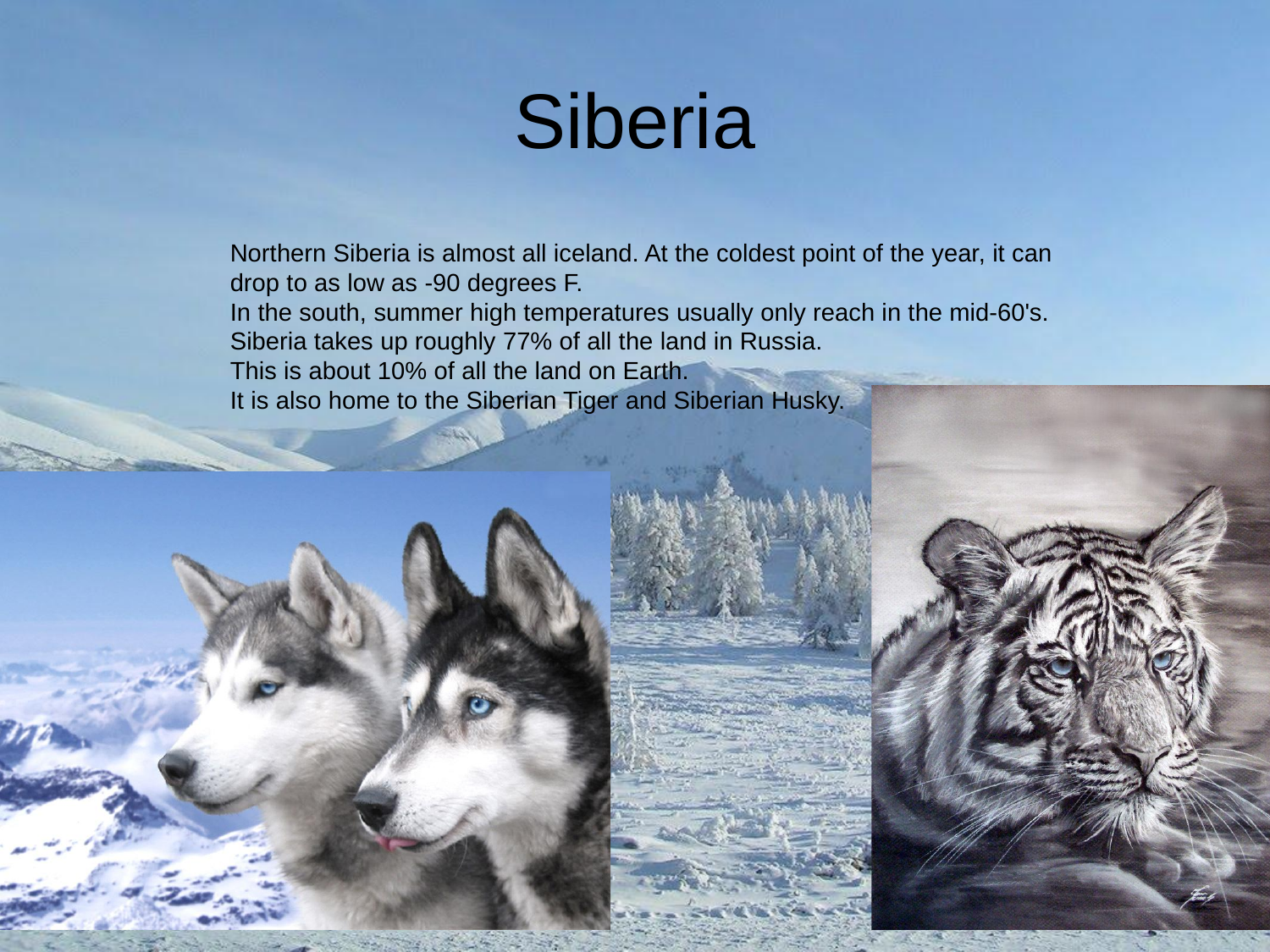

# Siberia
Northern Siberia is almost all iceland. At the coldest point of the year, it can drop to as low as -90 degrees F.
In the south, summer high temperatures usually only reach in the mid-60's.
Siberia takes up roughly 77% of all the land in Russia.
This is about 10% of all the land on Earth.
It is also home to the Siberian Tiger and Siberian Husky.